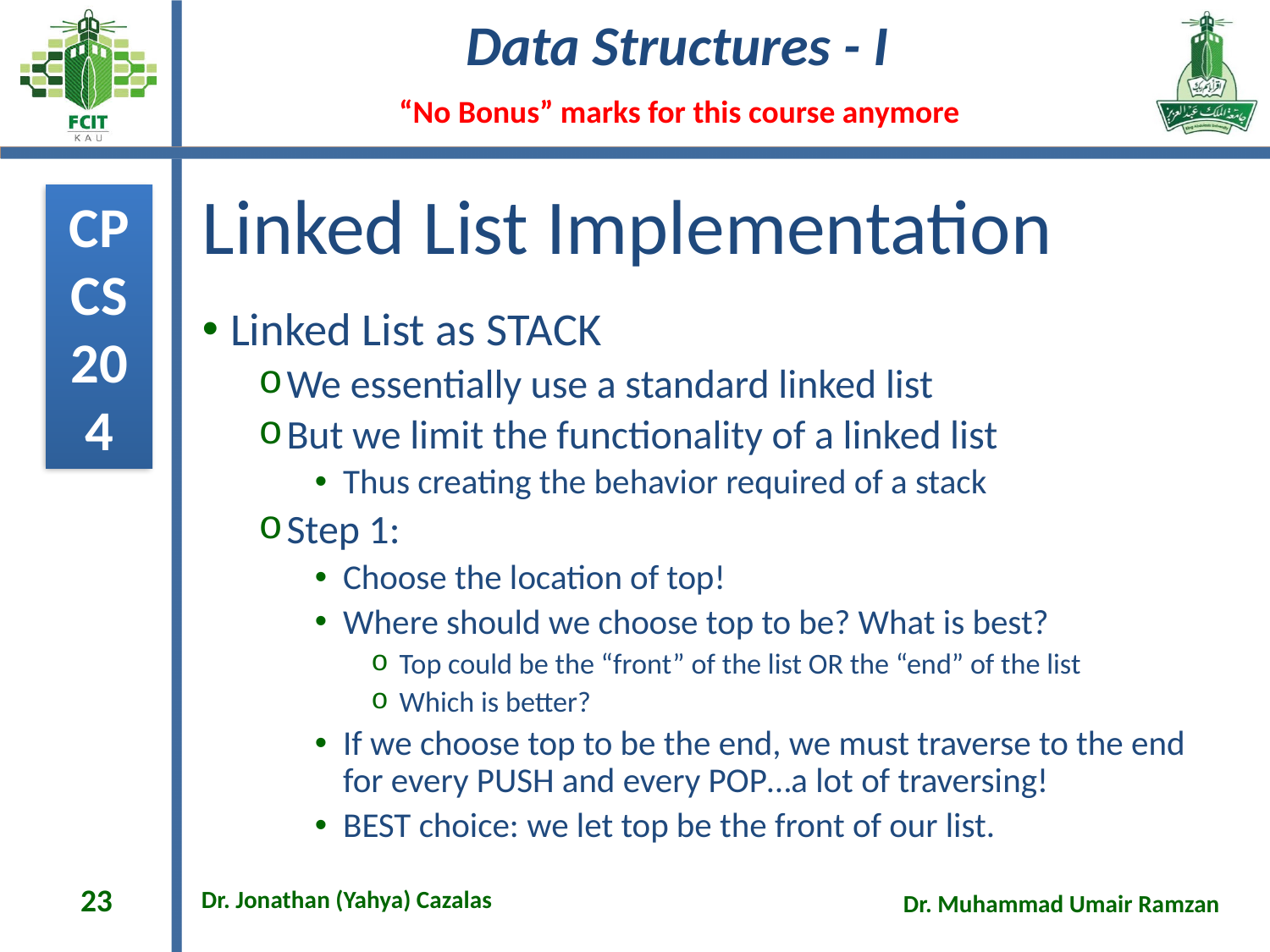

# Linked List Implementation
Linked List as STACK
We essentially use a standard linked list
But we limit the functionality of a linked list
Thus creating the behavior required of a stack
Step 1:
Choose the location of top!
Where should we choose top to be? What is best?
Top could be the “front” of the list OR the “end” of the list
Which is better?
If we choose top to be the end, we must traverse to the end for every PUSH and every POP…a lot of traversing!
BEST choice: we let top be the front of our list.

23